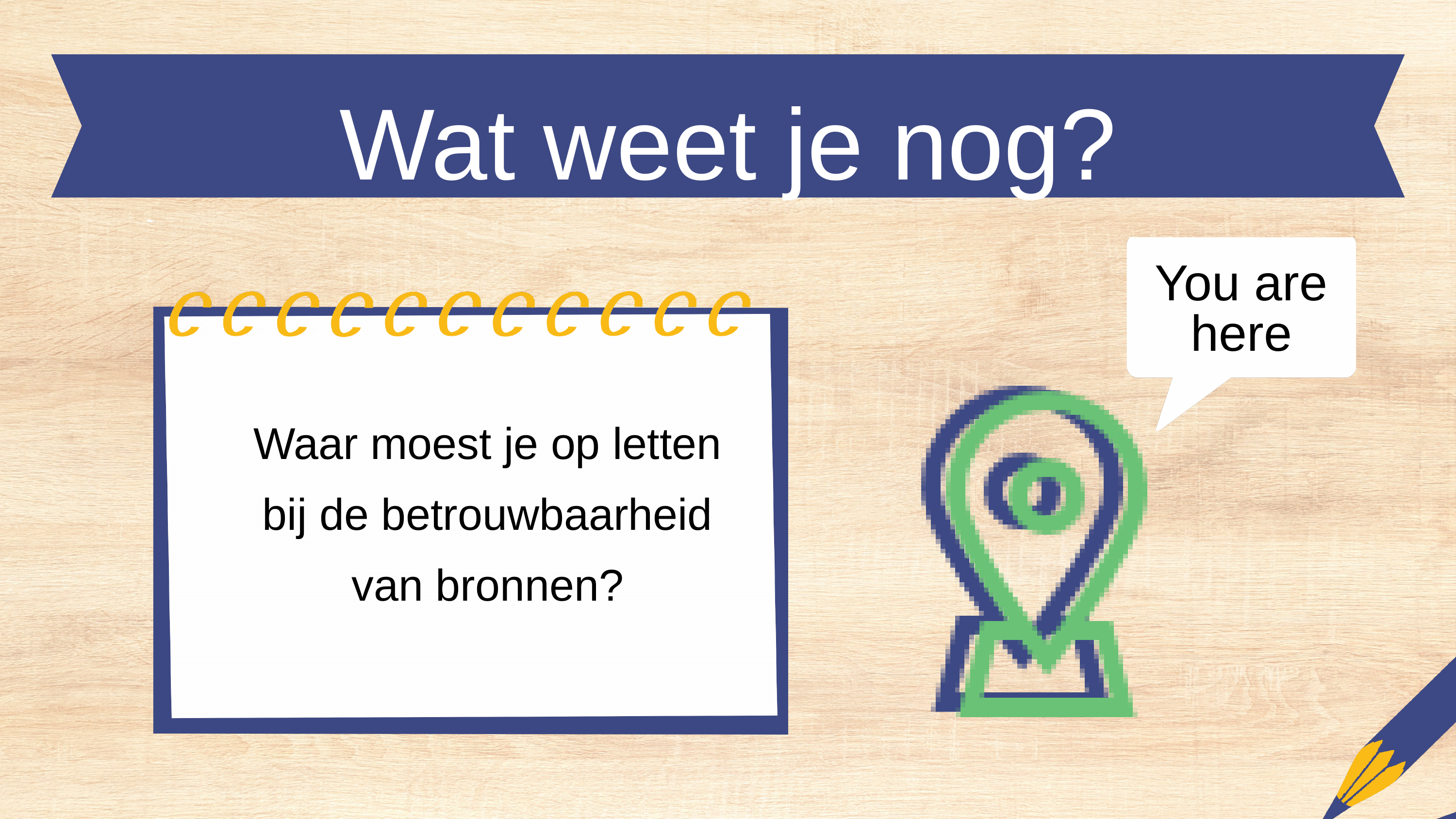

Wat weet je nog?

You are here

Waar moest je op letten bij de betrouwbaarheid van bronnen?